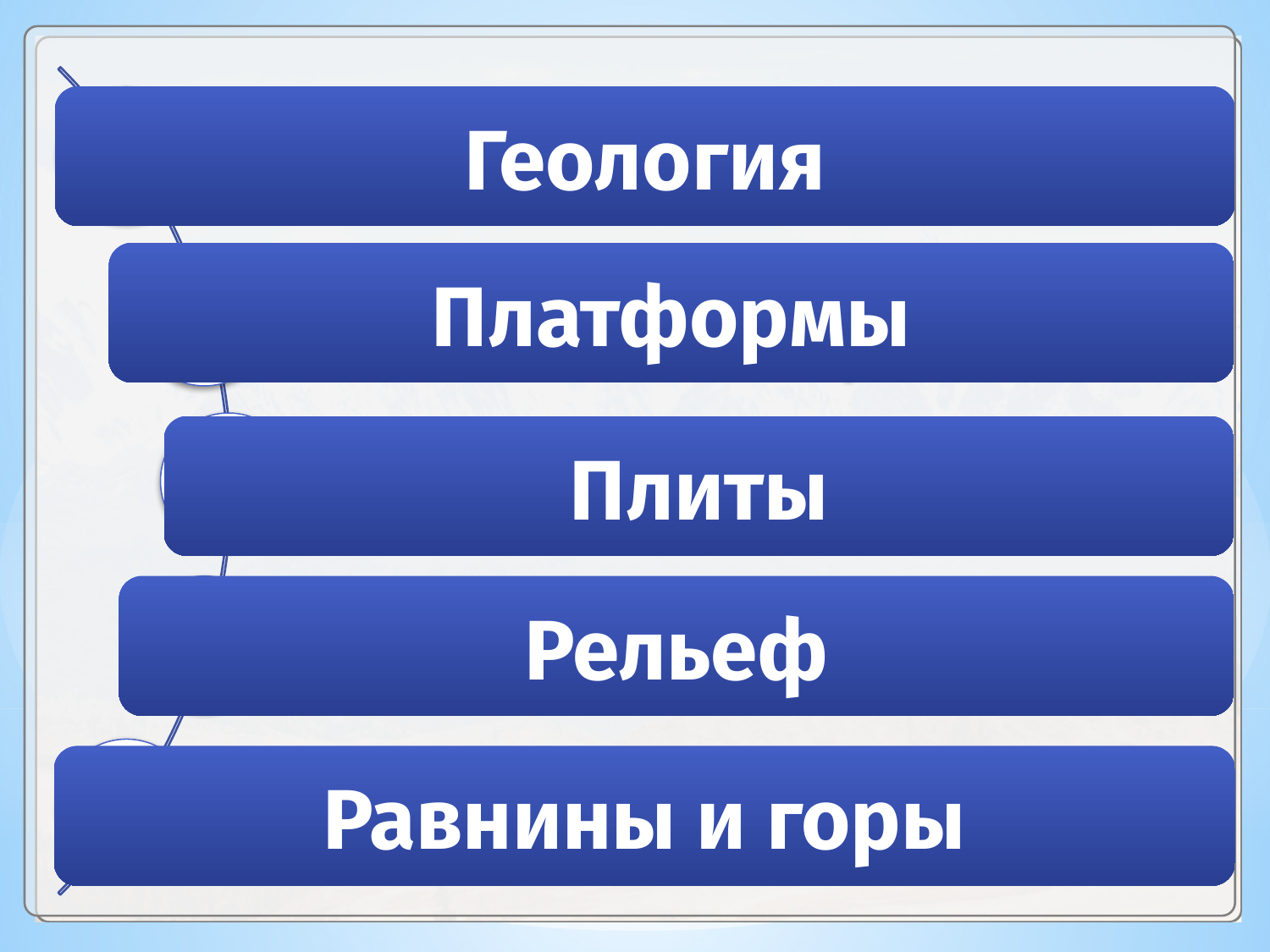

Наука о строении и истории развития земной коры
Ровные и устойчивые участки земной коры
Молодые платформы
Неровности земной поверхности
Основные формы рельефа
Геология
Платформы
Плиты
Рельеф
Равнины и горы